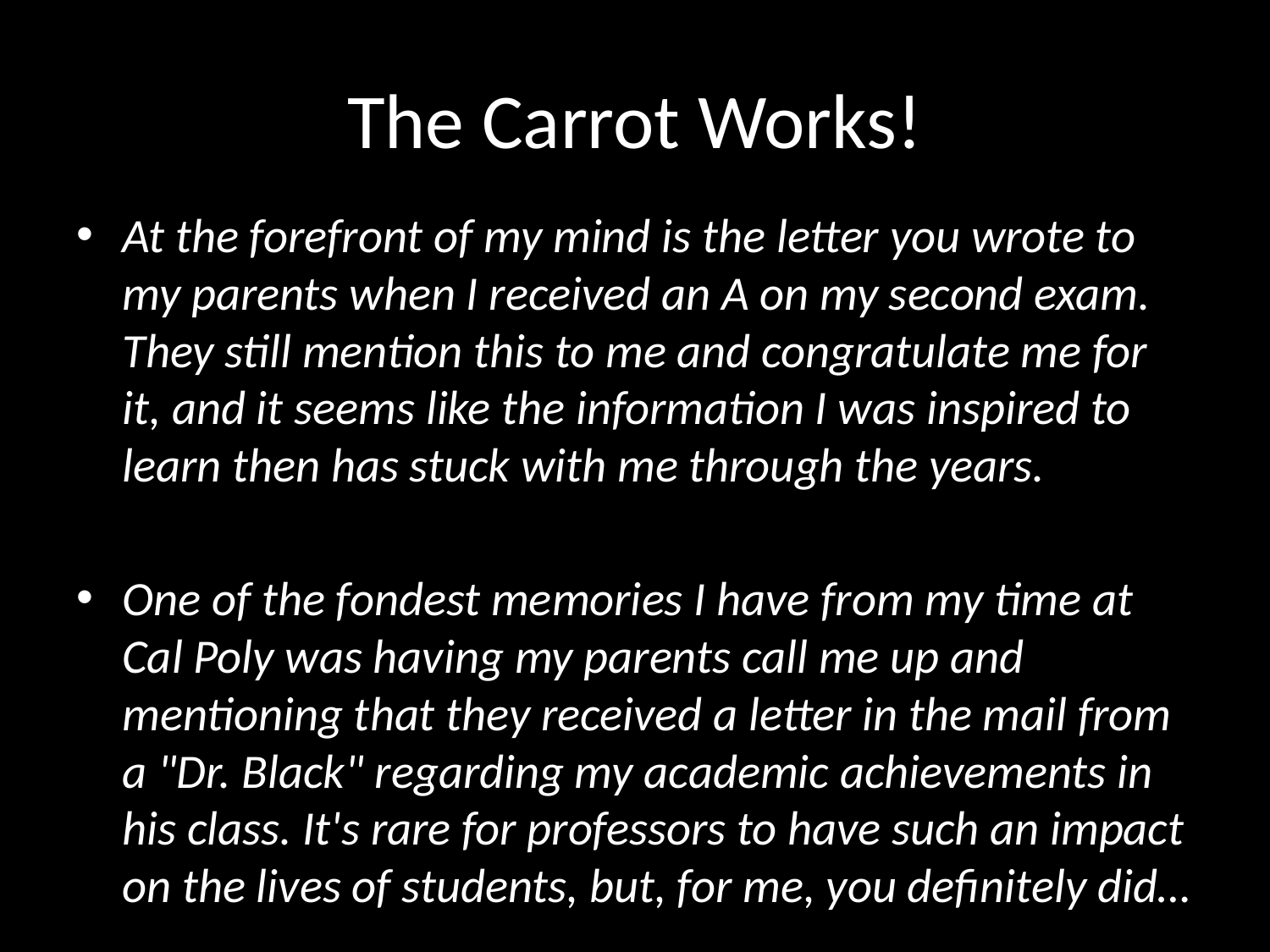

# The Carrot Works!
At the forefront of my mind is the letter you wrote to my parents when I received an A on my second exam. They still mention this to me and congratulate me for it, and it seems like the information I was inspired to learn then has stuck with me through the years.

One of the fondest memories I have from my time at Cal Poly was having my parents call me up and mentioning that they received a letter in the mail from a "Dr. Black" regarding my academic achievements in his class. It's rare for professors to have such an impact on the lives of students, but, for me, you definitely did…